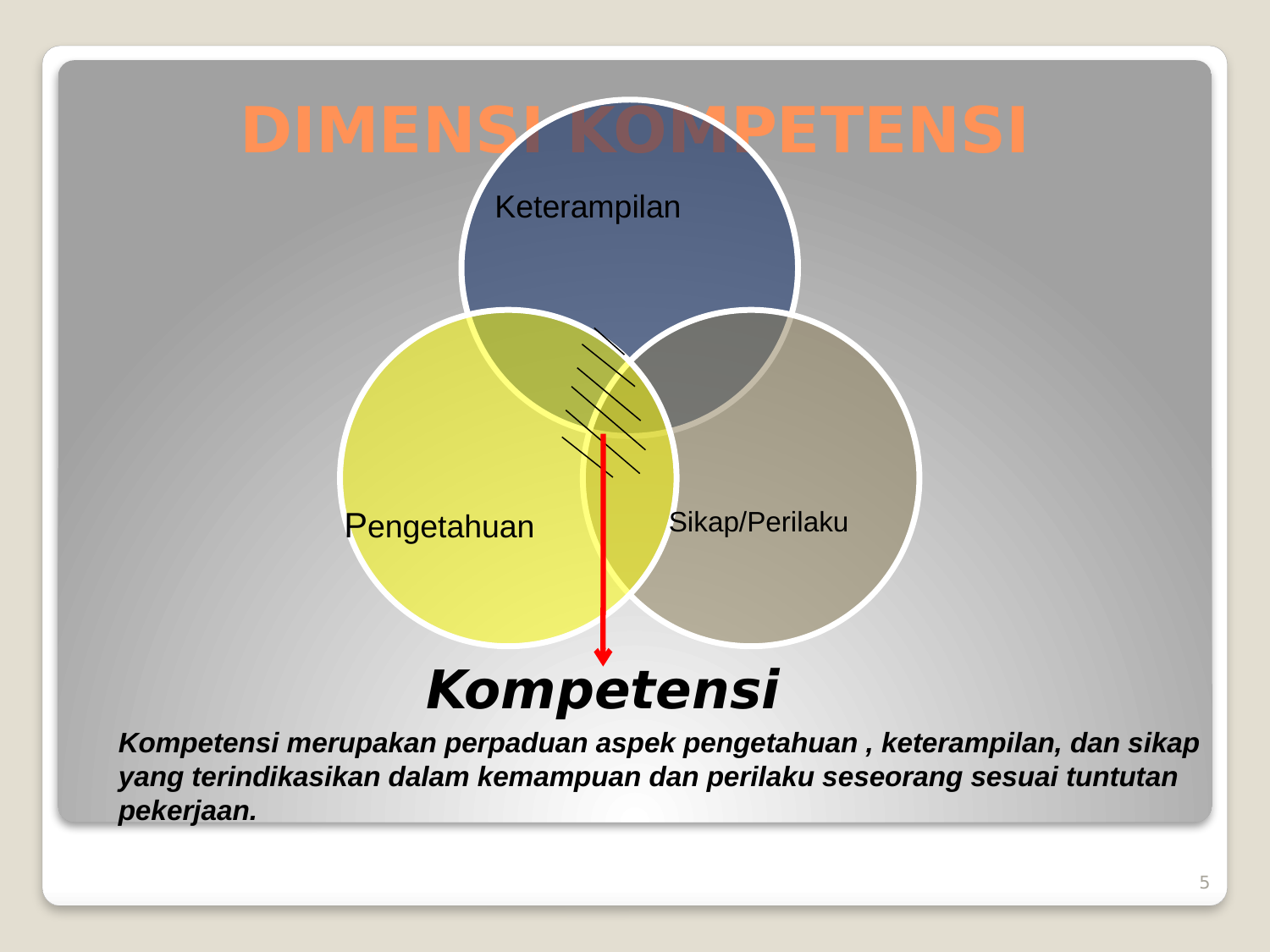

# DIMENSI KOMPETENSI

Keterampilan
Pengetahuan
Sikap/Perilaku
Kompetensi
Kompetensi merupakan perpaduan aspek pengetahuan , keterampilan, dan sikap yang terindikasikan dalam kemampuan dan perilaku seseorang sesuai tuntutan pekerjaan.
5